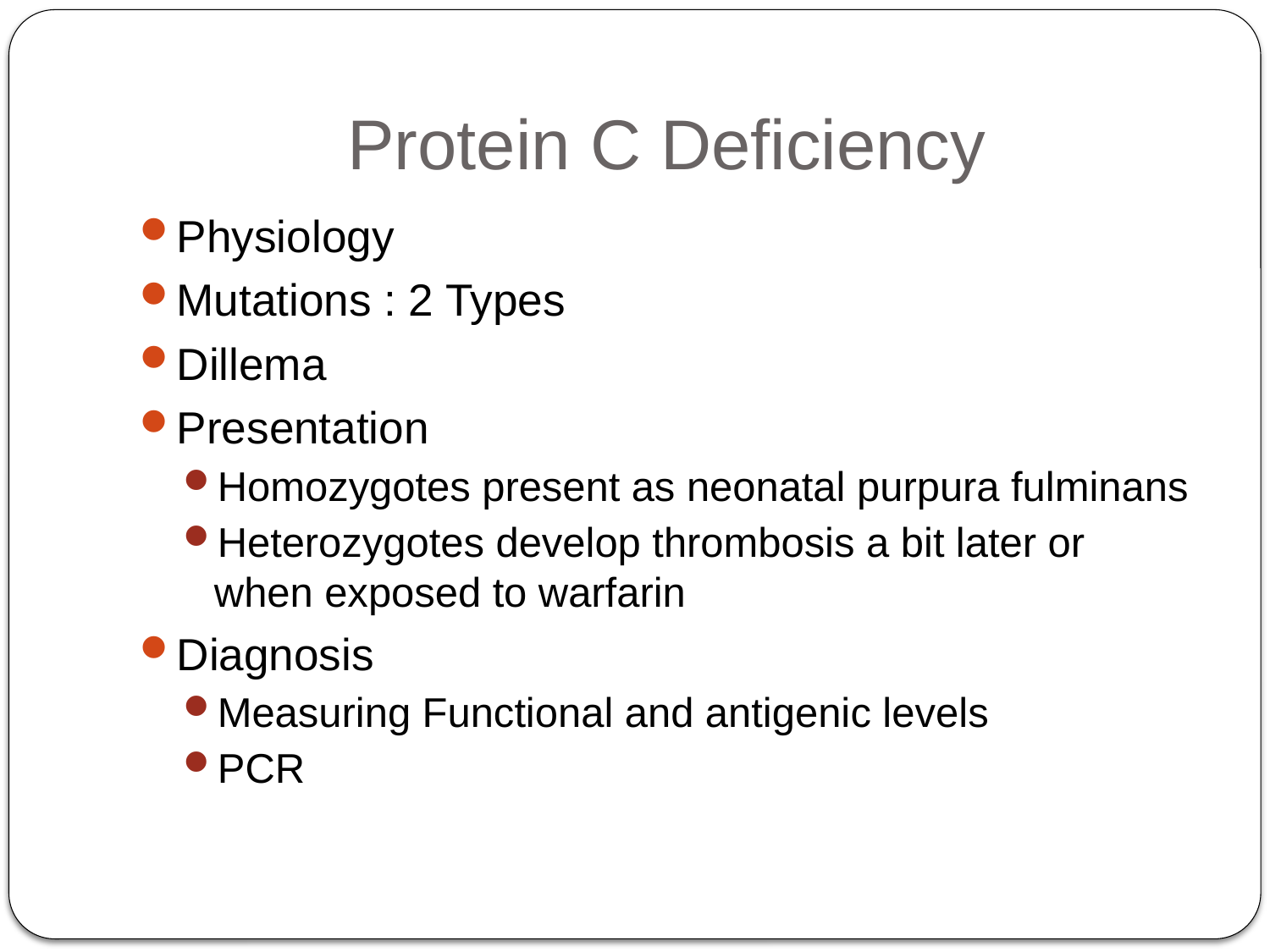

# Protein C Deficiency
Physiology
Mutations : 2 Types
Dillema
Presentation
Homozygotes present as neonatal purpura fulminans
Heterozygotes develop thrombosis a bit later or when exposed to warfarin
Diagnosis
Measuring Functional and antigenic levels
PCR